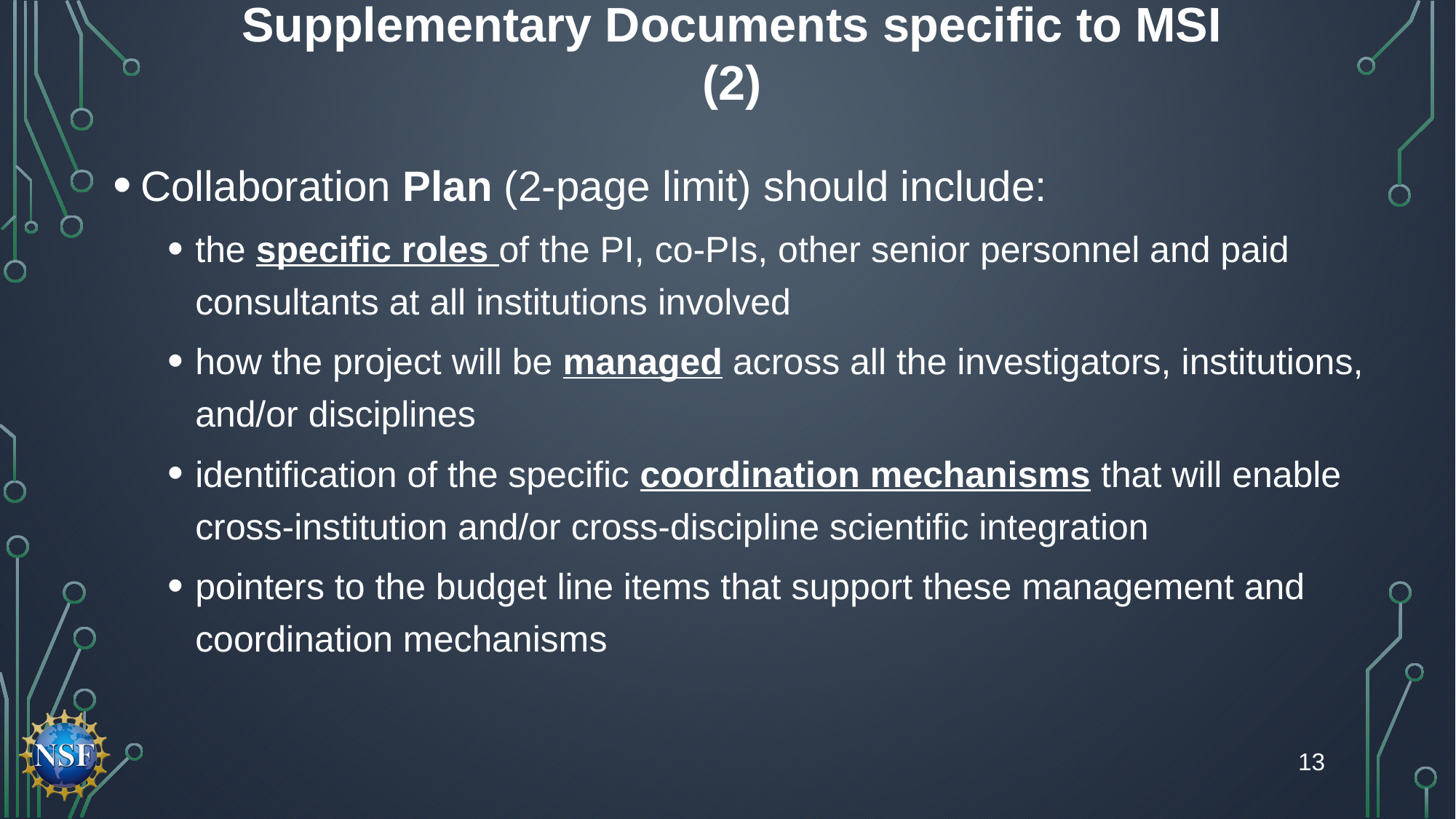

Supplementary Documents specific to MSI (2)
Collaboration Plan (2-page limit) should include:
the specific roles of the PI, co-PIs, other senior personnel and paid consultants at all institutions involved
how the project will be managed across all the investigators, institutions, and/or disciplines
identification of the specific coordination mechanisms that will enable cross-institution and/or cross-discipline scientific integration
pointers to the budget line items that support these management and coordination mechanisms
13